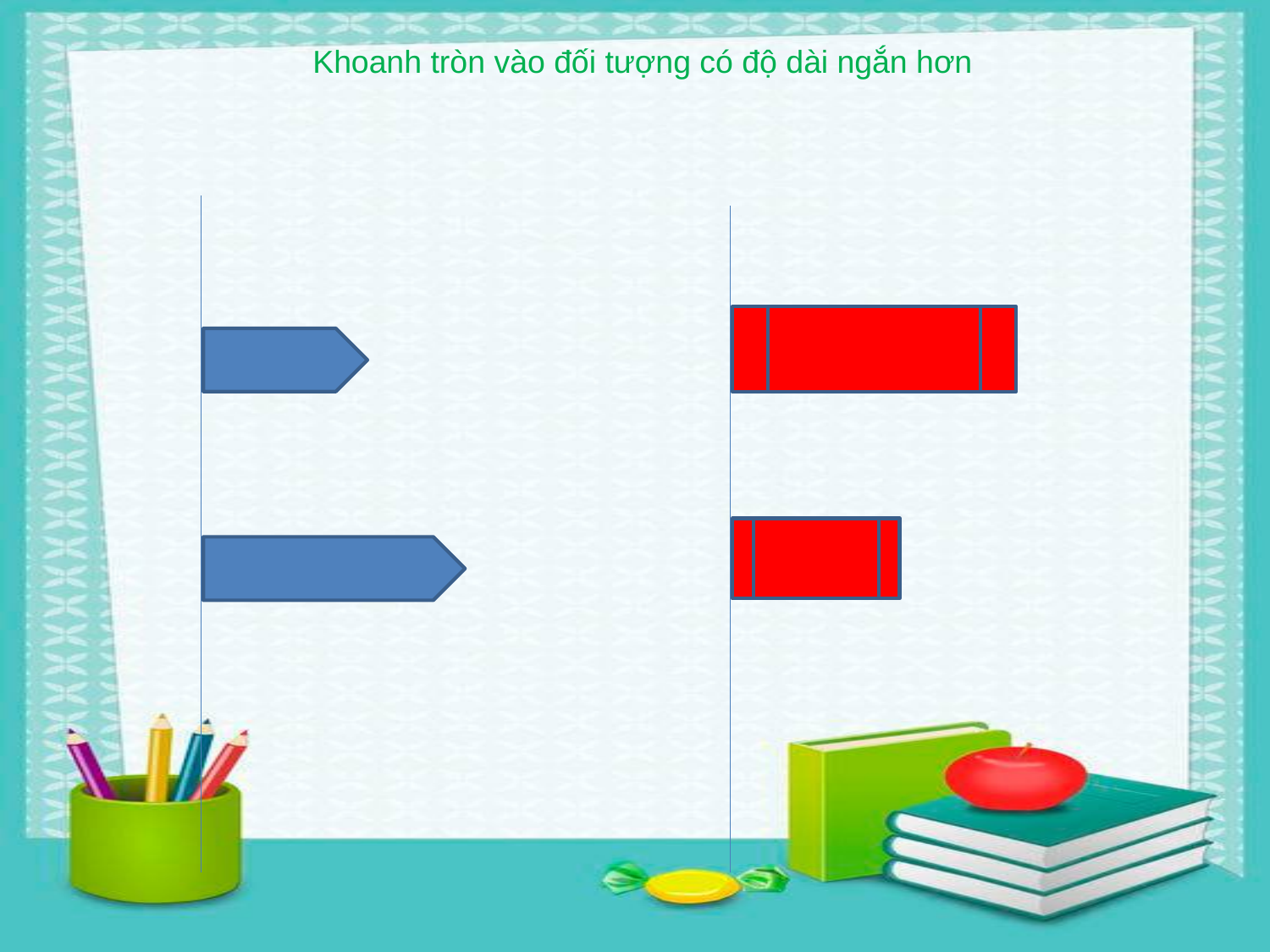

Khoanh tròn vào đối tượng có độ dài ngắn hơn